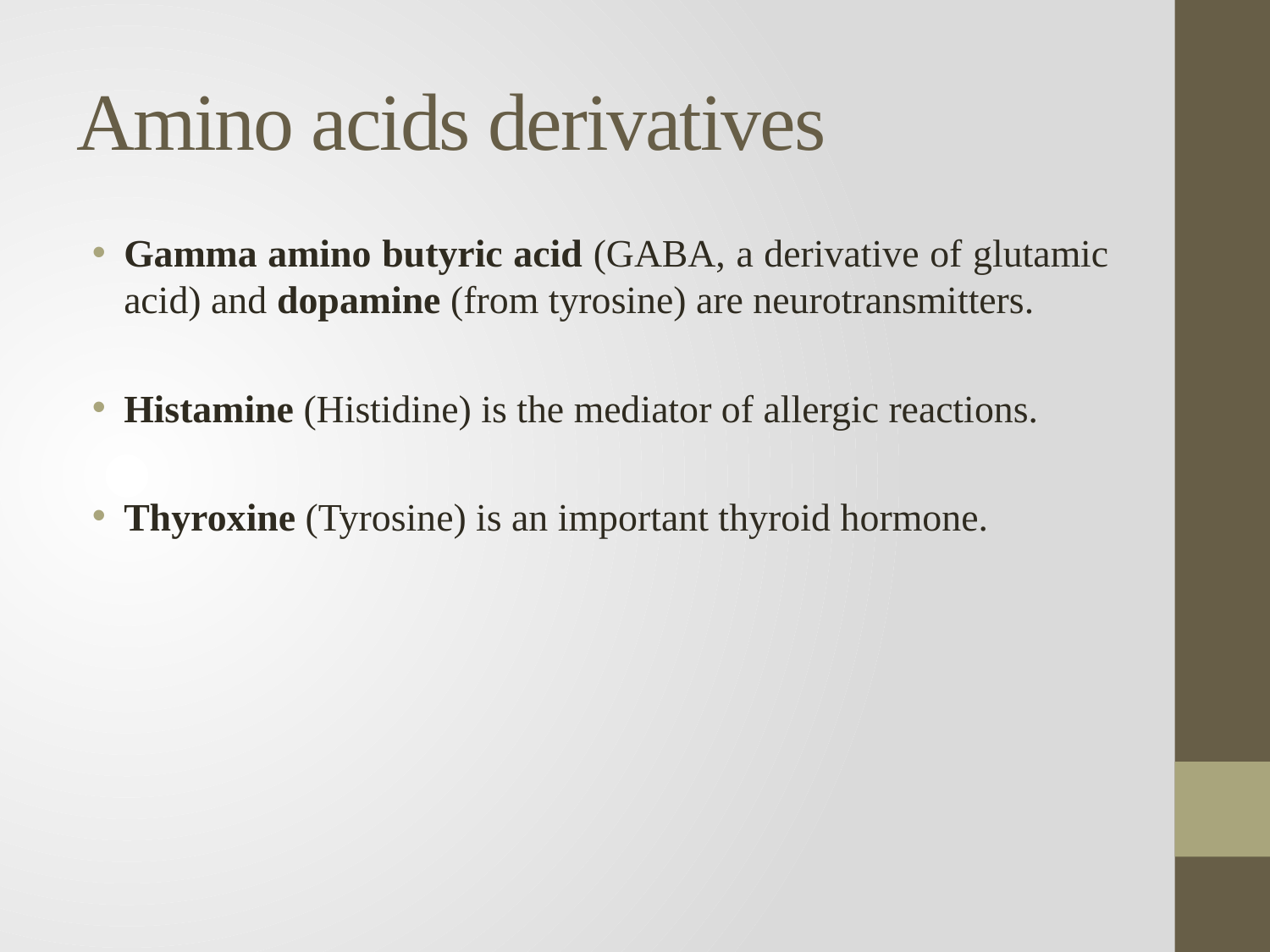

# Amino acids derivatives
Gamma amino butyric acid (GABA, a derivative of glutamic acid) and dopamine (from tyrosine) are neurotransmitters.

Histamine (Histidine) is the mediator of allergic reactions.

Thyroxine (Tyrosine) is an important thyroid hormone.